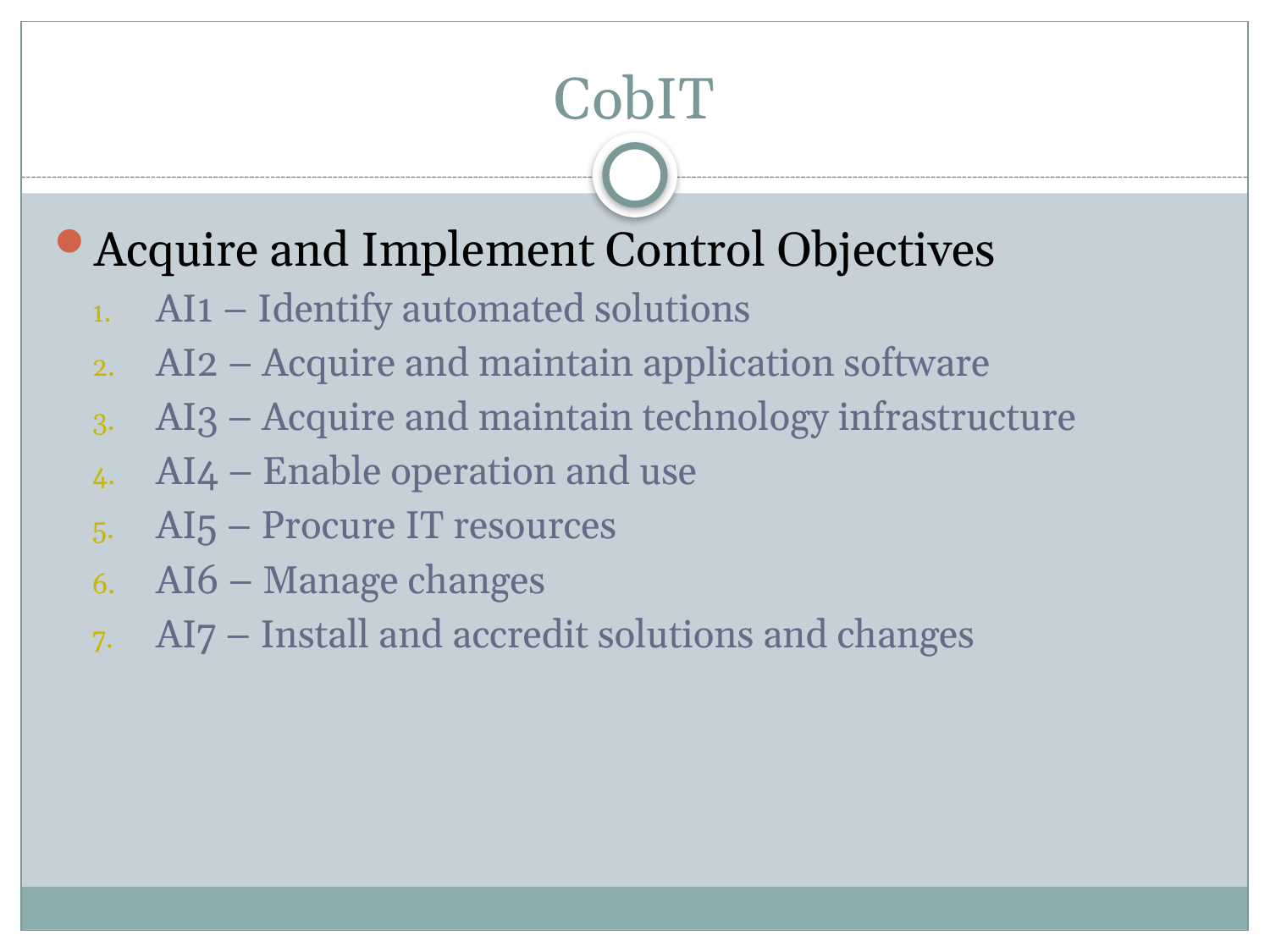

# CobIT
Acquire and Implement Control Objectives
AI1 – Identify automated solutions
AI2 – Acquire and maintain application software
AI3 – Acquire and maintain technology infrastructure
AI4 – Enable operation and use
AI5 – Procure IT resources
AI6 – Manage changes
AI7 – Install and accredit solutions and changes